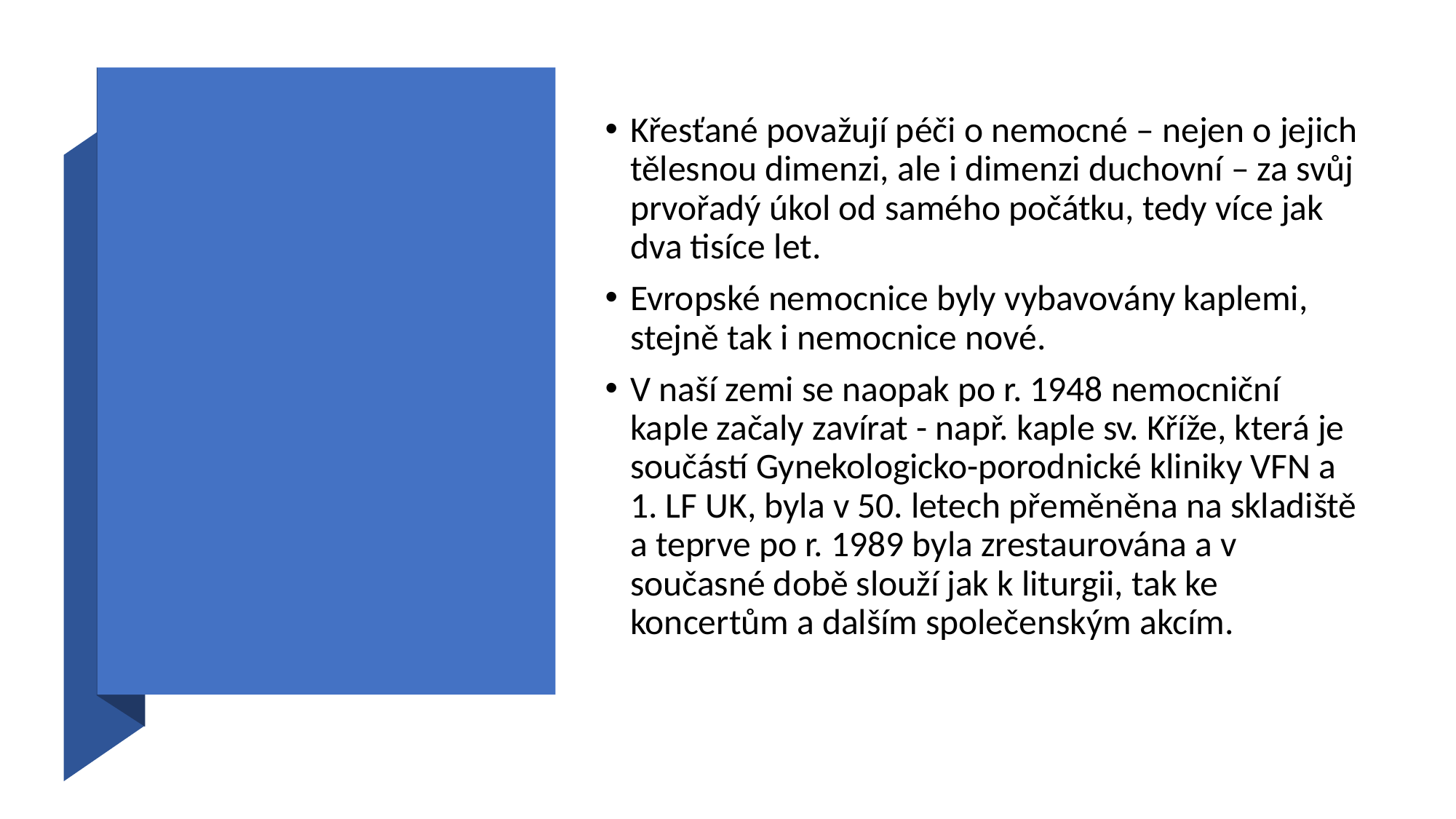

#
Křesťané považují péči o nemocné – nejen o jejich tělesnou dimenzi, ale i dimenzi duchovní – za svůj prvořadý úkol od samého počátku, tedy více jak dva tisíce let.
Evropské nemocnice byly vybavovány kaplemi, stejně tak i nemocnice nové.
V naší zemi se naopak po r. 1948 nemocniční kaple začaly zavírat - např. kaple sv. Kříže, která je součástí Gynekologicko-porodnické kliniky VFN a 1. LF UK, byla v 50. letech přeměněna na skladiště a teprve po r. 1989 byla zrestaurována a v současné době slouží jak k liturgii, tak ke koncertům a dalším společenským akcím.